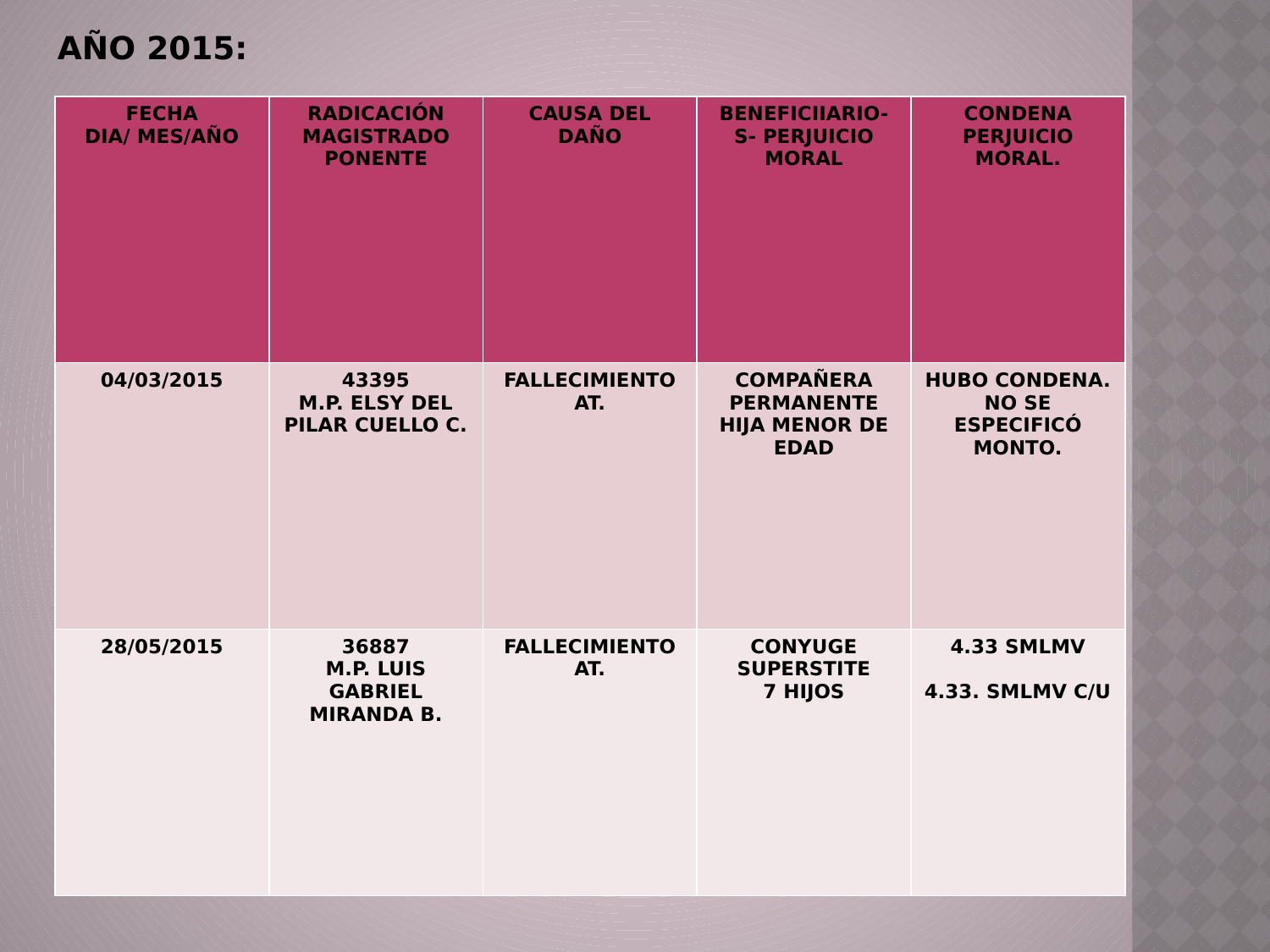

AÑO 2015:
| FECHA DIA/ MES/AÑO | RADICACIÓN MAGISTRADO PONENTE | CAUSA DEL DAÑO | BENEFICIIARIO-S- PERJUICIO MORAL | CONDENA PERJUICIO MORAL. |
| --- | --- | --- | --- | --- |
| 04/03/2015 | 43395 M.P. ELSY DEL PILAR CUELLO C. | FALLECIMIENTO AT. | COMPAÑERA PERMANENTE HIJA MENOR DE EDAD | HUBO CONDENA. NO SE ESPECIFICÓ MONTO. |
| 28/05/2015 | 36887 M.P. LUIS GABRIEL MIRANDA B. | FALLECIMIENTO AT. | CONYUGE SUPERSTITE 7 HIJOS | 4.33 SMLMV 4.33. SMLMV C/U |